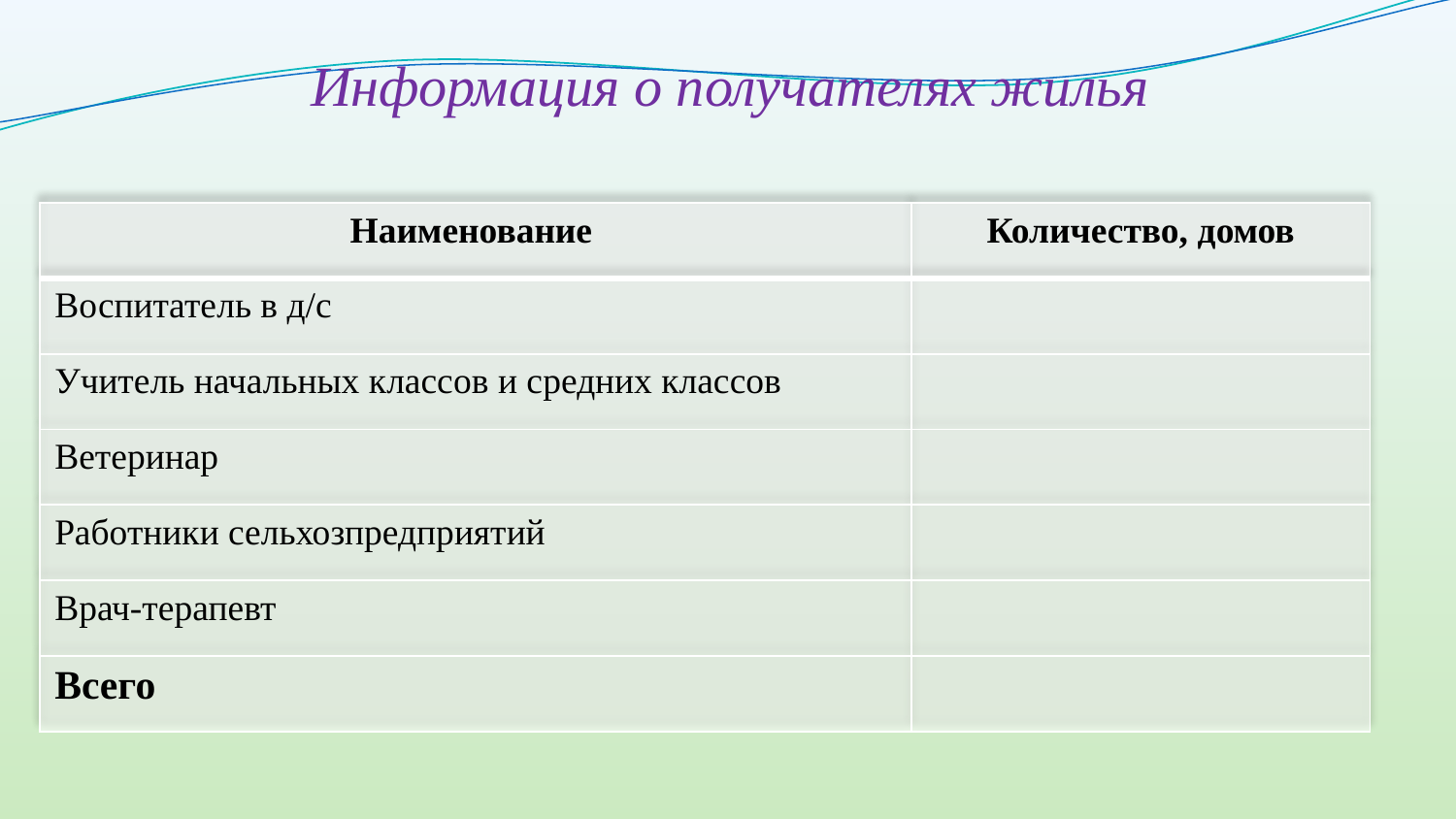

Информация о получателях жилья

| Наименование | Количество, домов |
| --- | --- |
| Воспитатель в д/с |  |
| Учитель начальных классов и средних классов |  |
| Ветеринар |  |
| Работники сельхозпредприятий |  |
| Врач-терапевт |  |
| Всего |  |